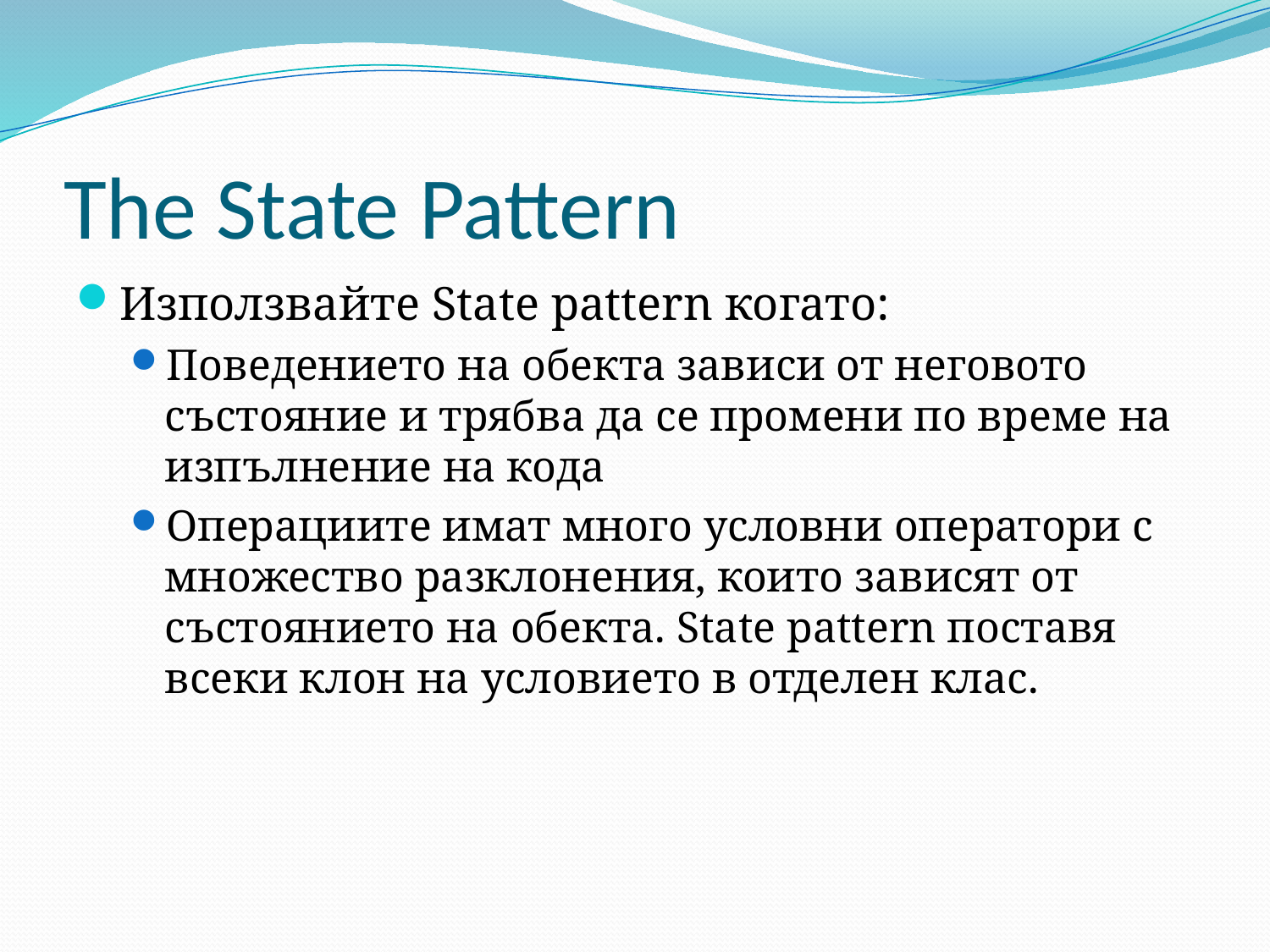

# The State Pattern
Използвайте State pattern когато:
Поведението на обекта зависи от неговото състояние и трябва да се промени по време на изпълнение на кода
Операциите имат много условни оператори с множество разклонения, които зависят от състоянието на обекта. State pattern поставя всеки клон на условието в отделен клас.